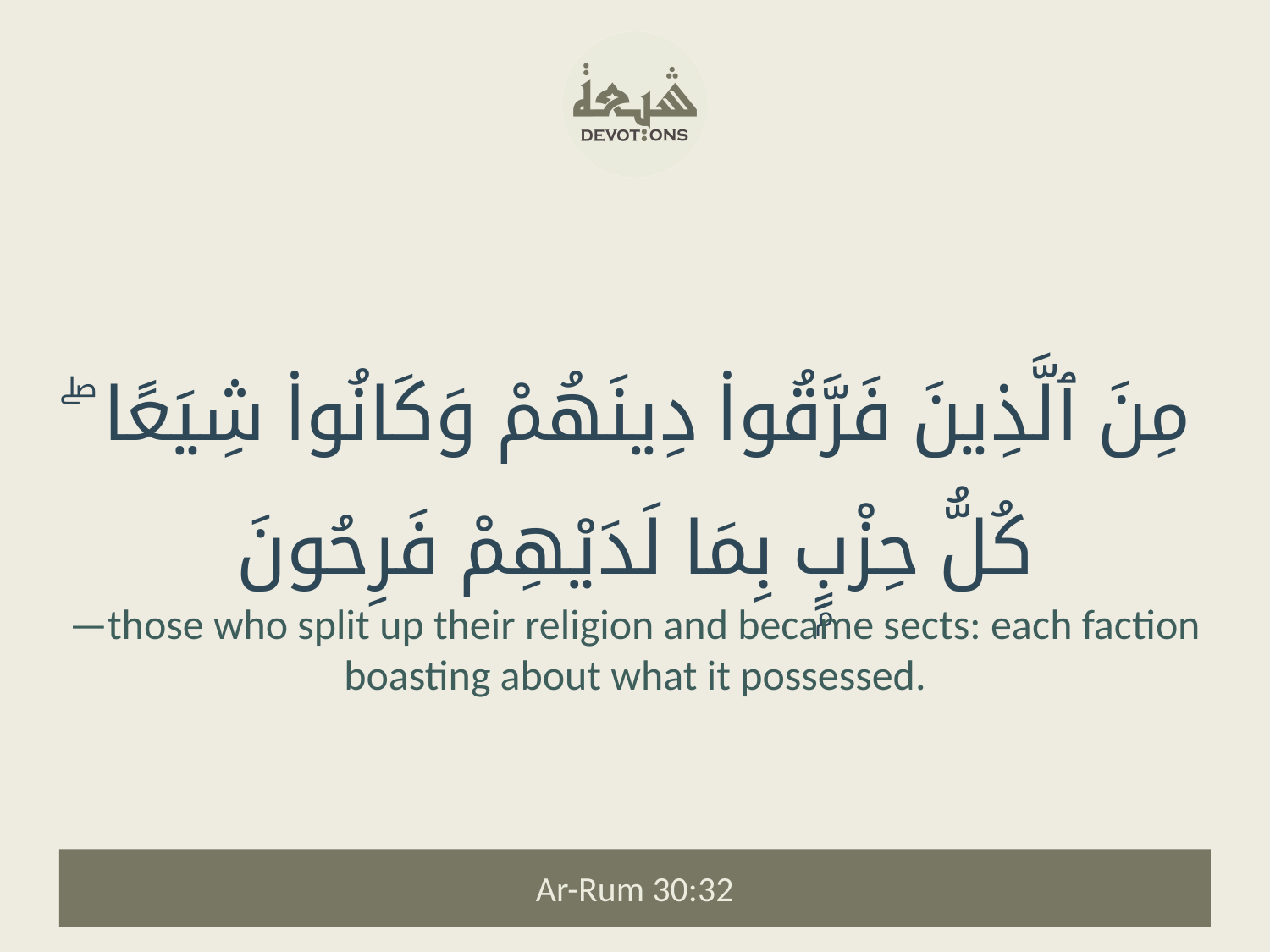

مِنَ ٱلَّذِينَ فَرَّقُوا۟ دِينَهُمْ وَكَانُوا۟ شِيَعًا ۖ كُلُّ حِزْبٍۭ بِمَا لَدَيْهِمْ فَرِحُونَ
—those who split up their religion and became sects: each faction boasting about what it possessed.
Ar-Rum 30:32